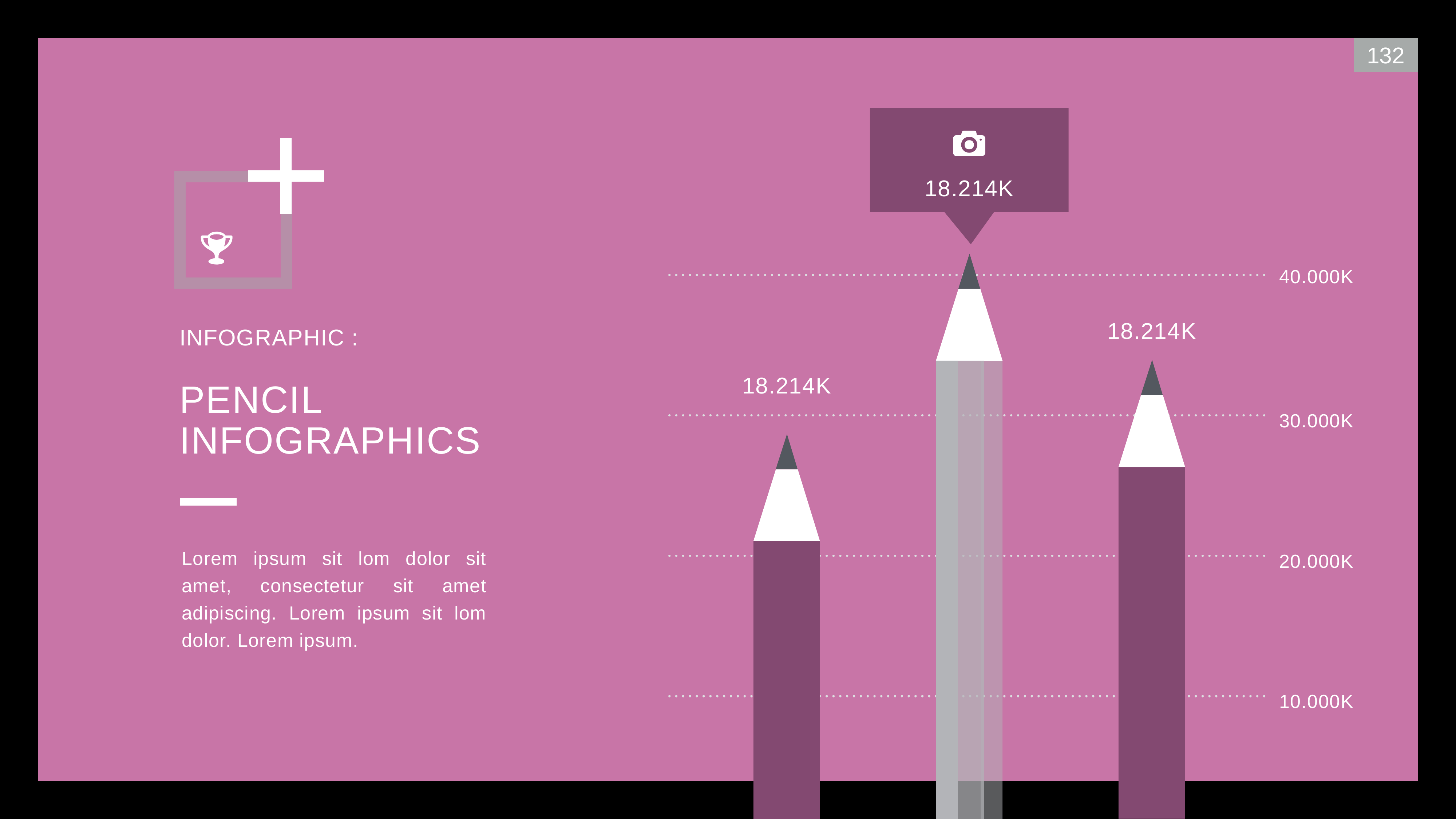

132

18.214K

40.000K

18.214K
INFOGRAPHIC :

18.214K
pencil infographics

30.000K

Lorem ipsum sit lom dolor sit amet, consectetur sit amet adipiscing. Lorem ipsum sit lom dolor. Lorem ipsum.

20.000K

10.000K